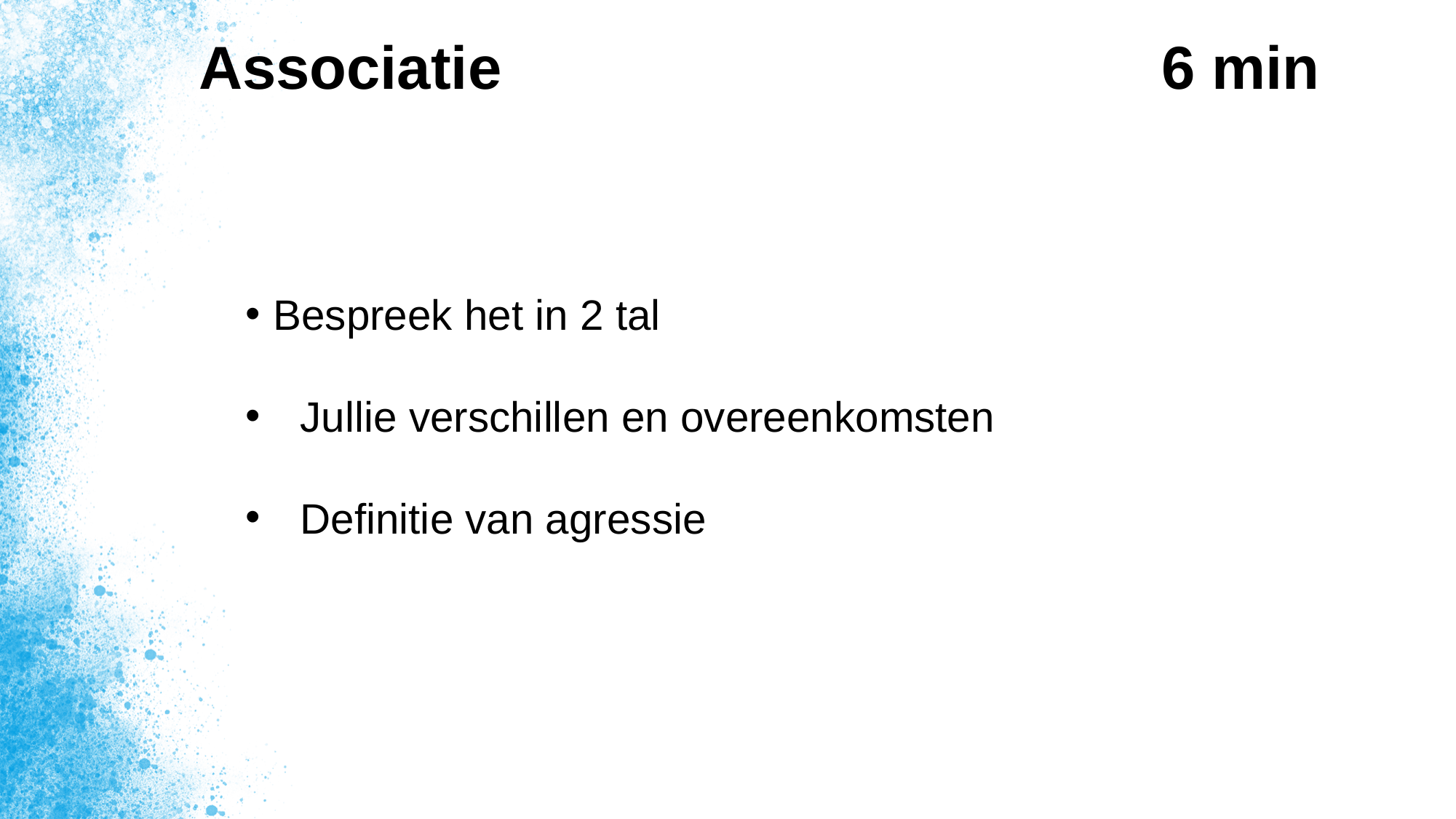

# Associatie                                       6 min

Bespreek het in 2 tal

Jullie verschillen en overeenkomsten

Definitie van agressie